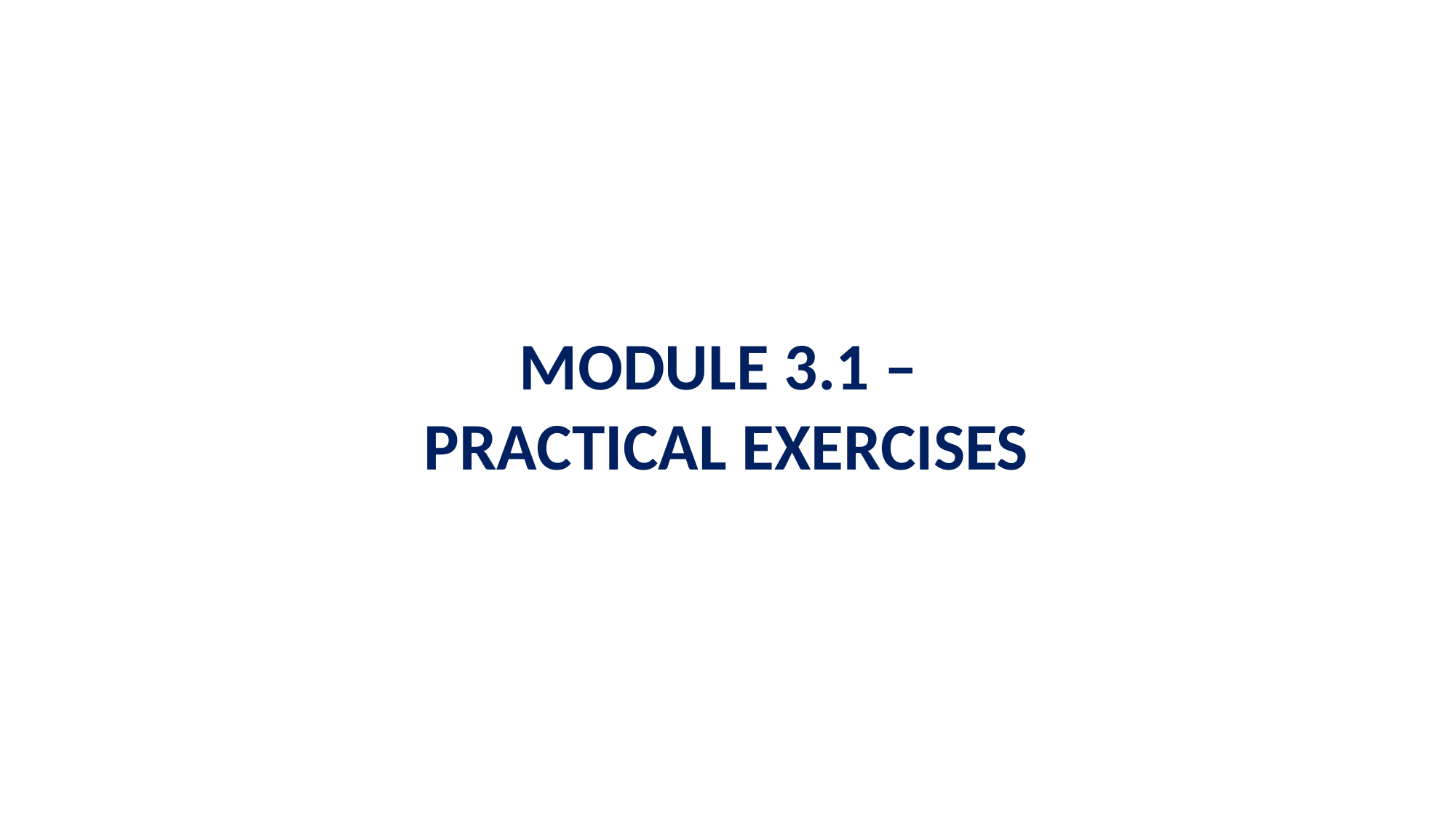

Look forward to…
MODULE 3.1 –
PRACTICAL EXERCISES